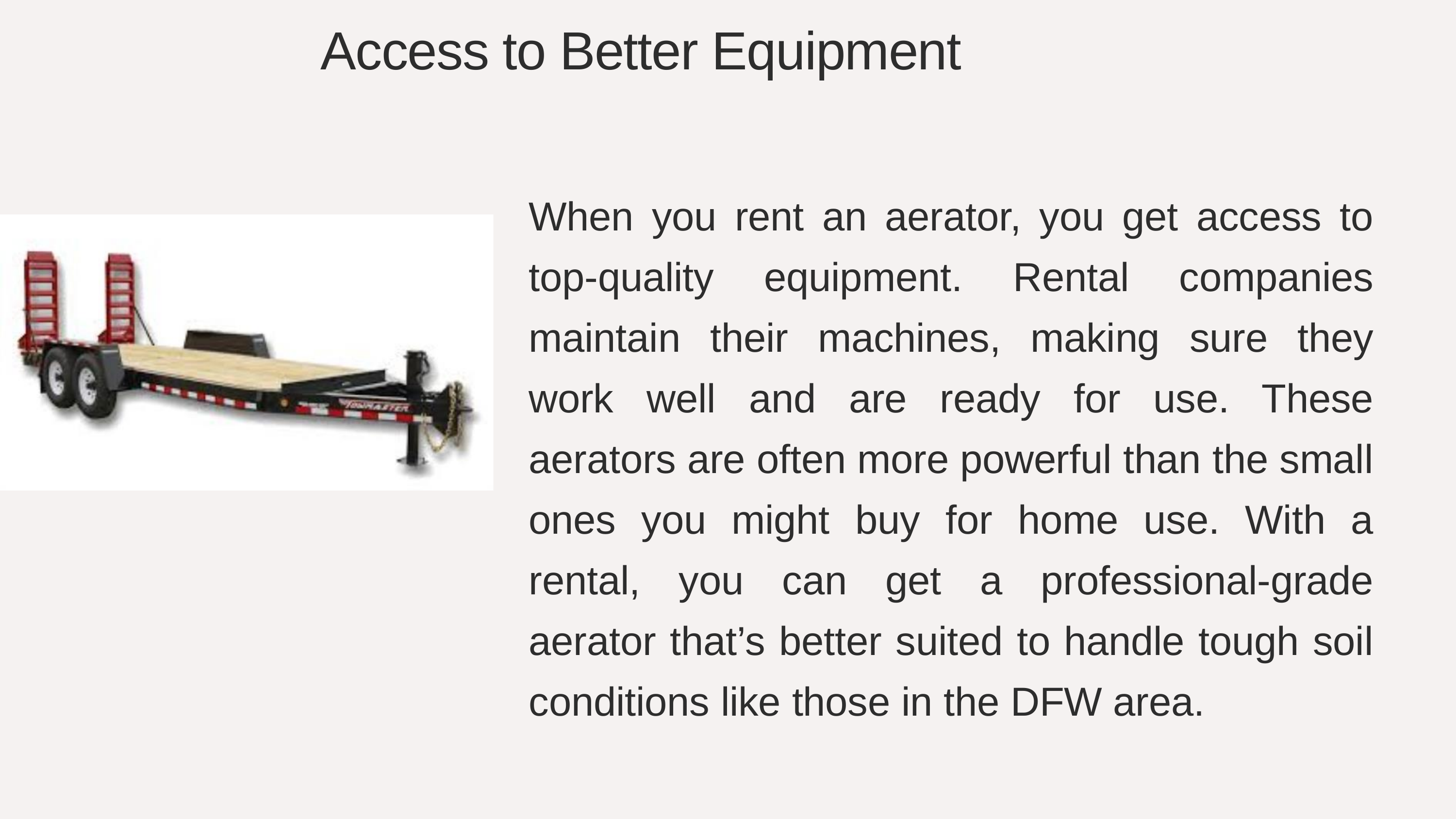

Access to Better Equipment

When you rent an aerator, you get access to top-quality equipment. Rental companies maintain their machines, making sure they work well and are ready for use. These aerators are often more powerful than the small ones you might buy for home use. With a rental, you can get a professional-grade aerator that’s better suited to handle tough soil conditions like those in the DFW area.